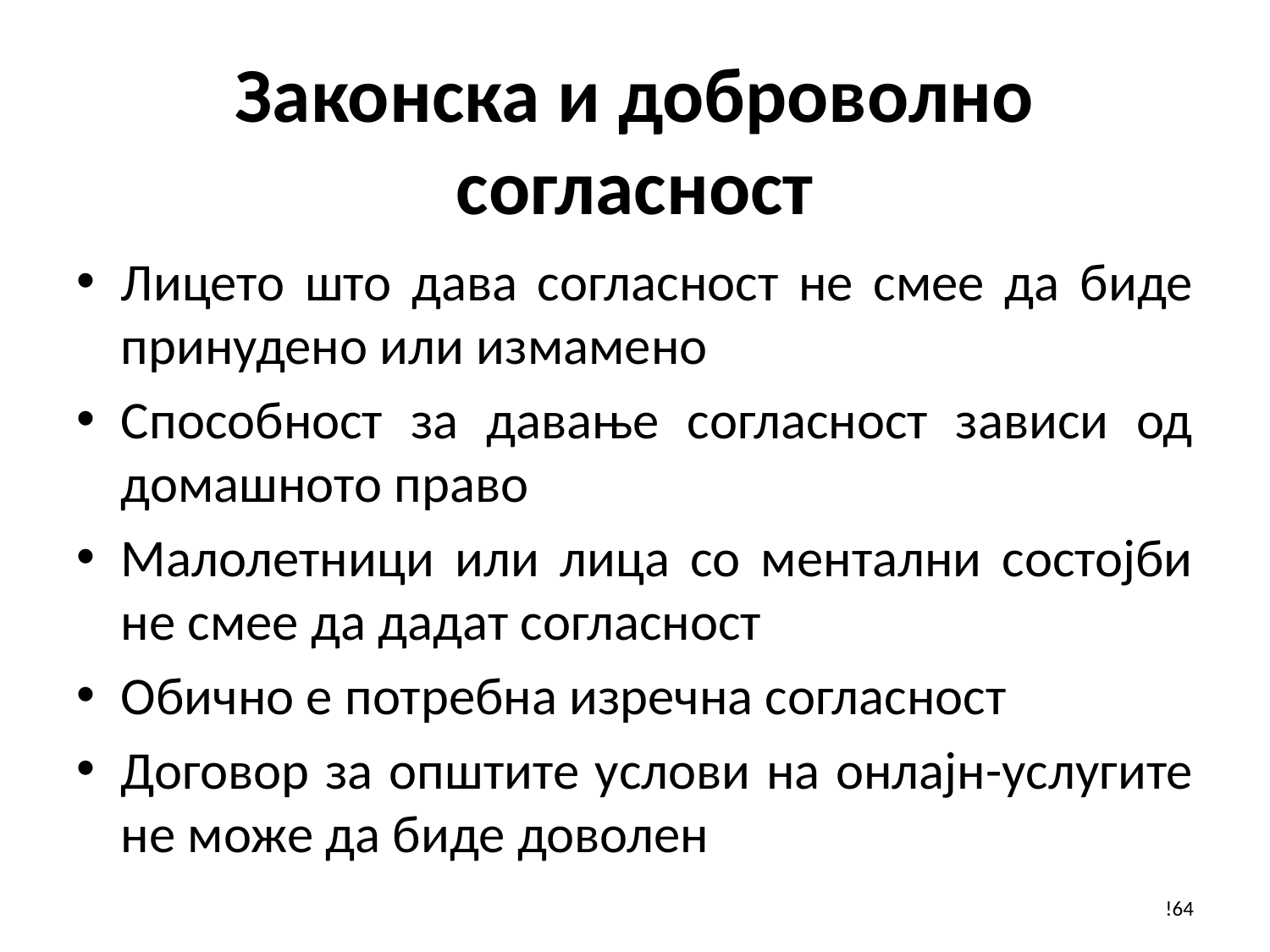

# Законска и доброволно согласност
Лицето што дава согласност не смее да биде принудено или измамено
Способност за давање согласност зависи од домашното право
Малолетници или лица со ментални состојби не смее да дадат согласност
Обично е потребна изречна согласност
Договор за општите услови на онлајн-услугите не може да биде доволен
!64